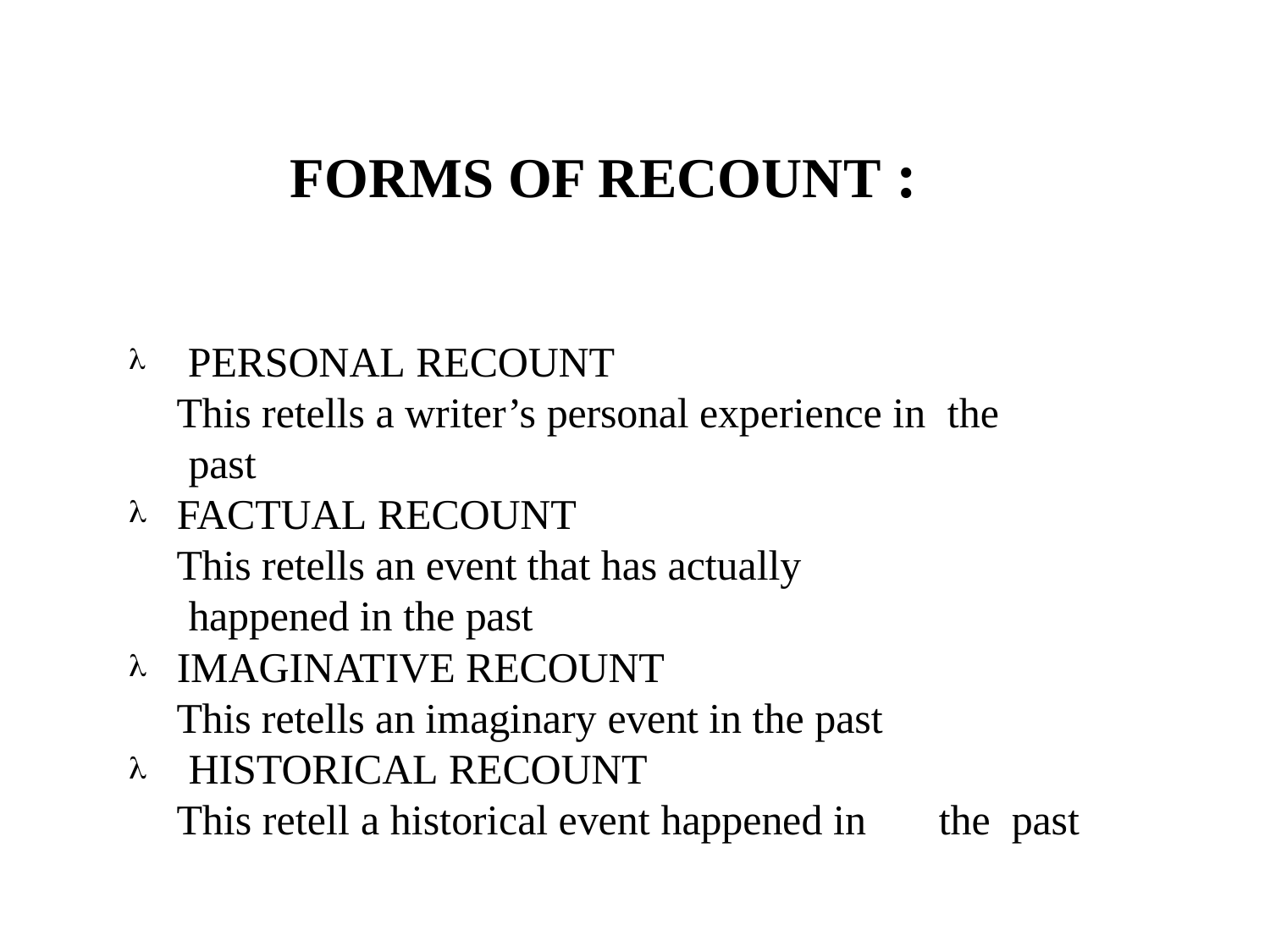

# FORMS OF RECOUNT :
PERSONAL RECOUNT
This retells a writer’s personal experience in  the past
FACTUAL RECOUNT
This retells an event that has actually  happened in the past
IMAGINATIVE RECOUNT
This retells an imaginary event in the past  HISTORICAL RECOUNT
This retell a historical event happened in	the  past
λ
λ
λ
λ